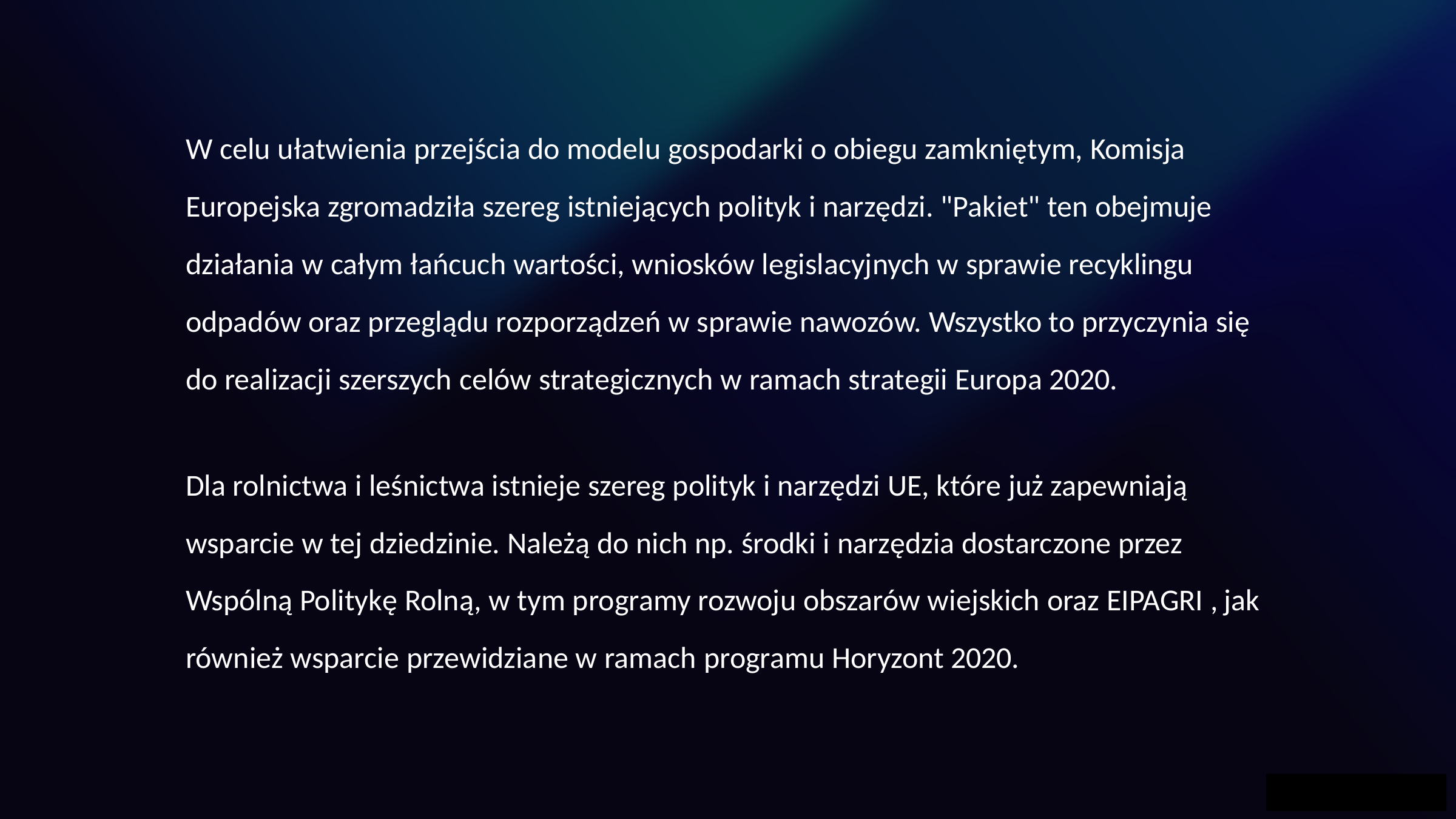

W celu ułatwienia przejścia do modelu gospodarki o obiegu zamkniętym, Komisja Europejska zgromadziła szereg istniejących polityk i narzędzi. "Pakiet" ten obejmuje działania w całym łańcuch wartości, wniosków legislacyjnych w sprawie recyklingu odpadów oraz przeglądu rozporządzeń w sprawie nawozów. Wszystko to przyczynia się do realizacji szerszych celów strategicznych w ramach strategii Europa 2020.

Dla rolnictwa i leśnictwa istnieje szereg polityk i narzędzi UE, które już zapewniają wsparcie w tej dziedzinie. Należą do nich np. środki i narzędzia dostarczone przez Wspólną Politykę Rolną, w tym programy rozwoju obszarów wiejskich oraz EIP­AGRI , jak również wsparcie przewidziane w ramach programu Horyzont 2020.